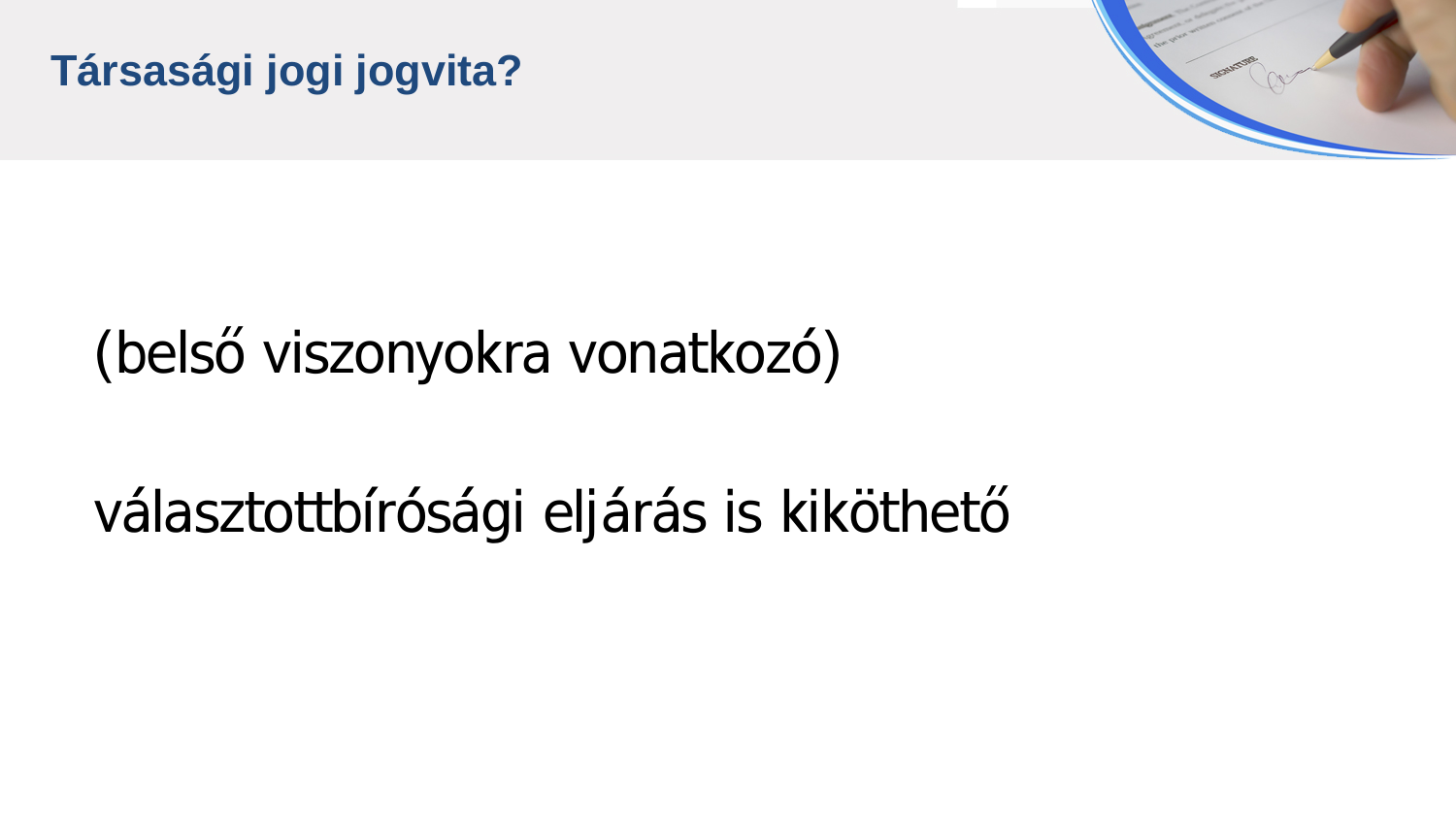

Társasági jogi jogvita?

(belső viszonyokra vonatkozó)

választottbírósági eljárás is kiköthető